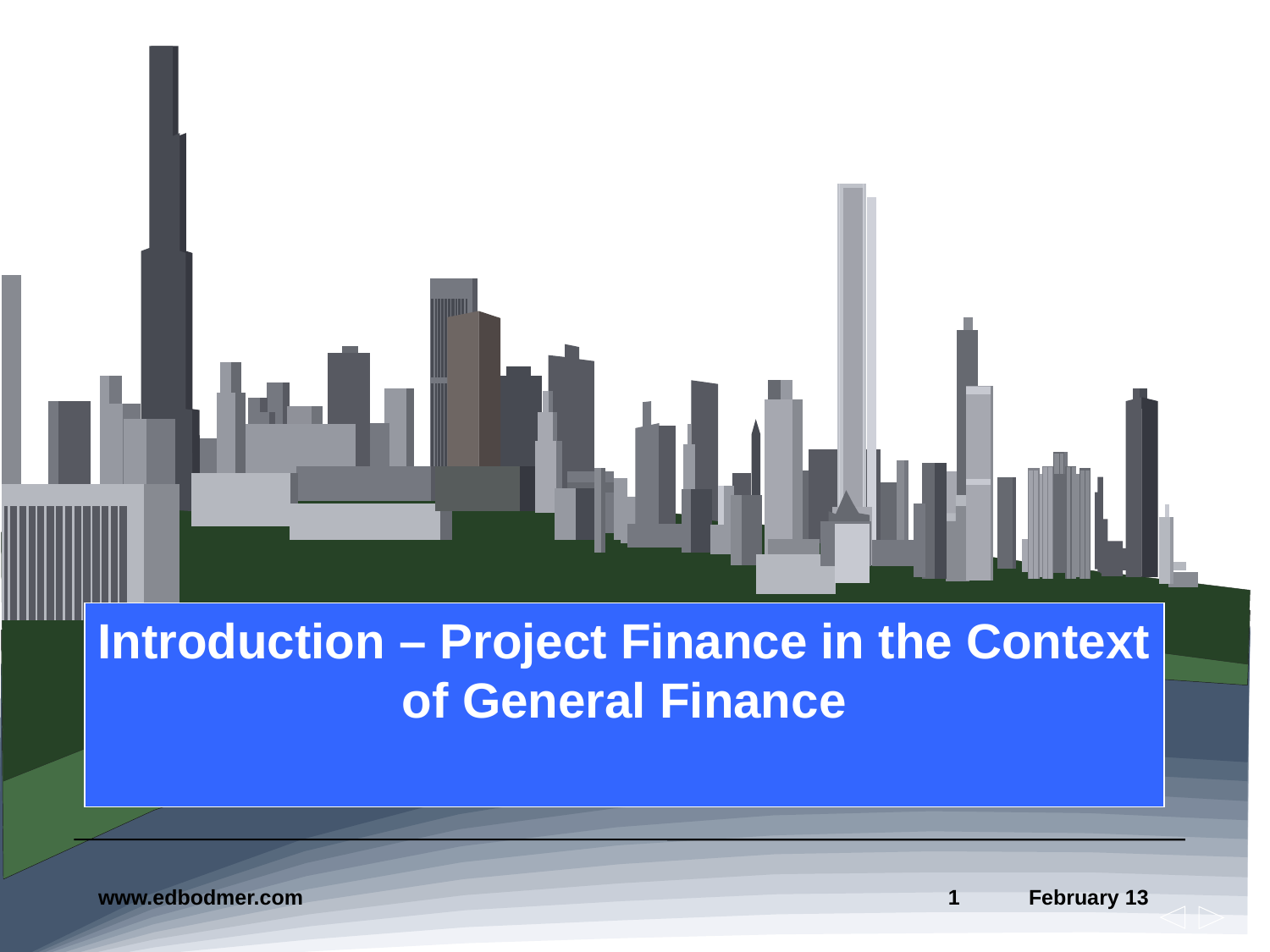

# Introduction – Project Finance in the Context of General Finance